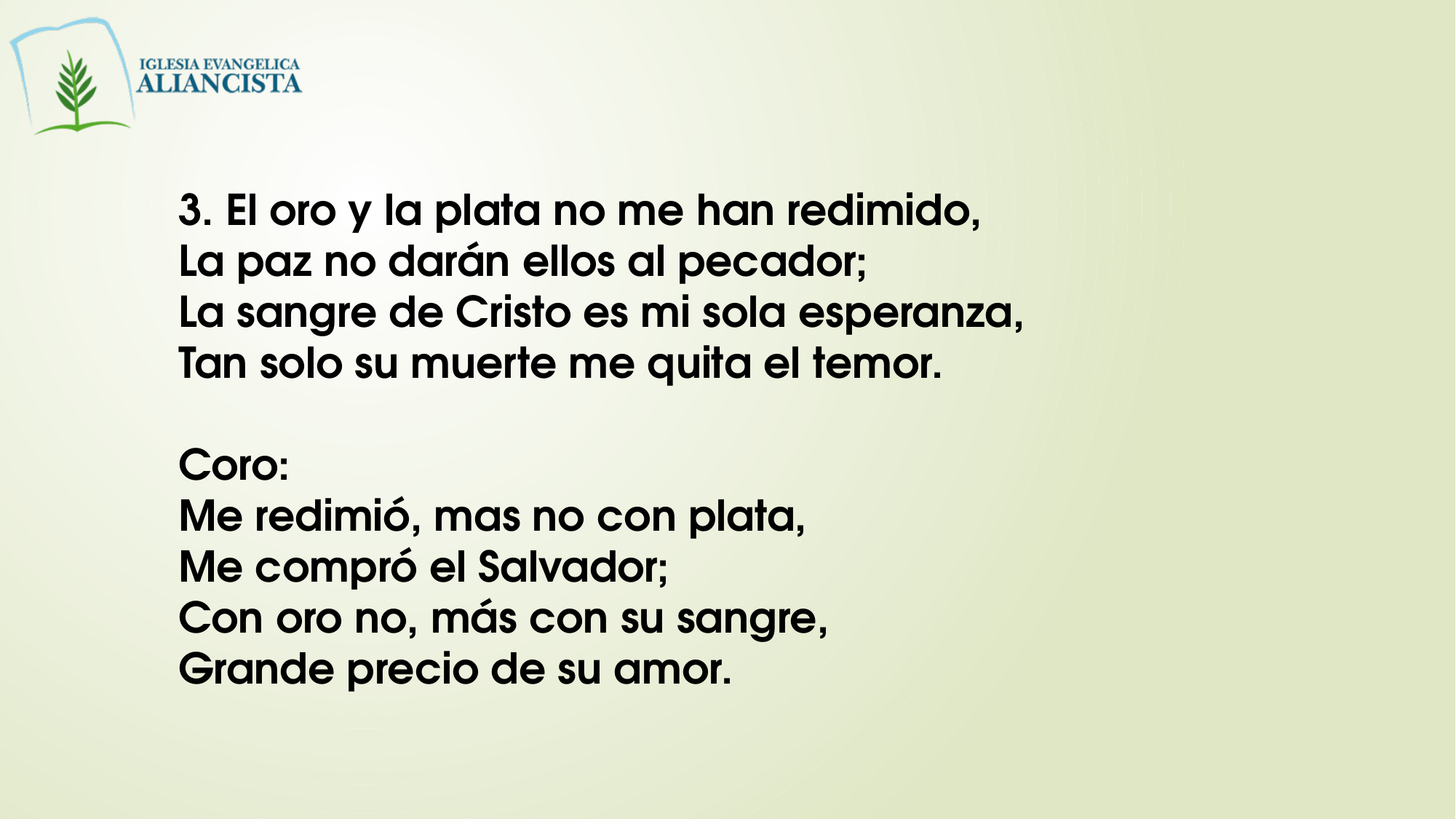

3. El oro y la plata no me han redimido,
La paz no darán ellos al pecador;
La sangre de Cristo es mi sola esperanza,
Tan solo su muerte me quita el temor.

Coro:
Me redimió, mas no con plata,
Me compró el Salvador;
Con oro no, más con su sangre,
Grande precio de su amor.